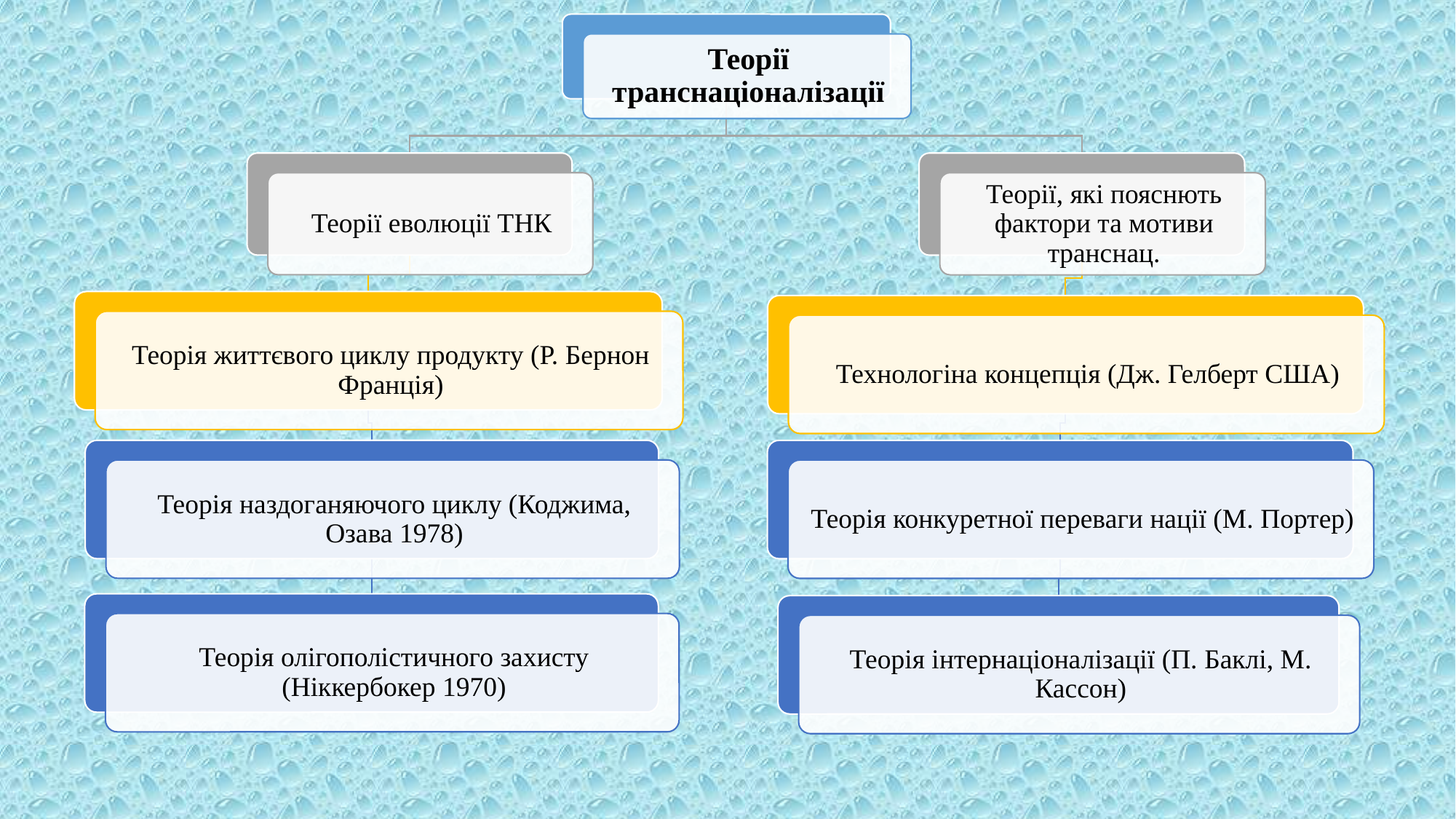

Теорії транснаціоналізації
Теорії еволюції ТНК
Теорія життєвого циклу продукту (Р. Бернон Франція)
Теорія наздоганяючого циклу (Коджима, Озава 1978)
Теорія олігополістичного захисту (Ніккербокер 1970)
Теорії, які пояснють фактори та мотиви транснац.
Технологіна концепція (Дж. Гелберт США)
Теорія конкуретної переваги нації (М. Портер)
Теорія інтернаціоналізації (П. Баклі, М. Кассон)